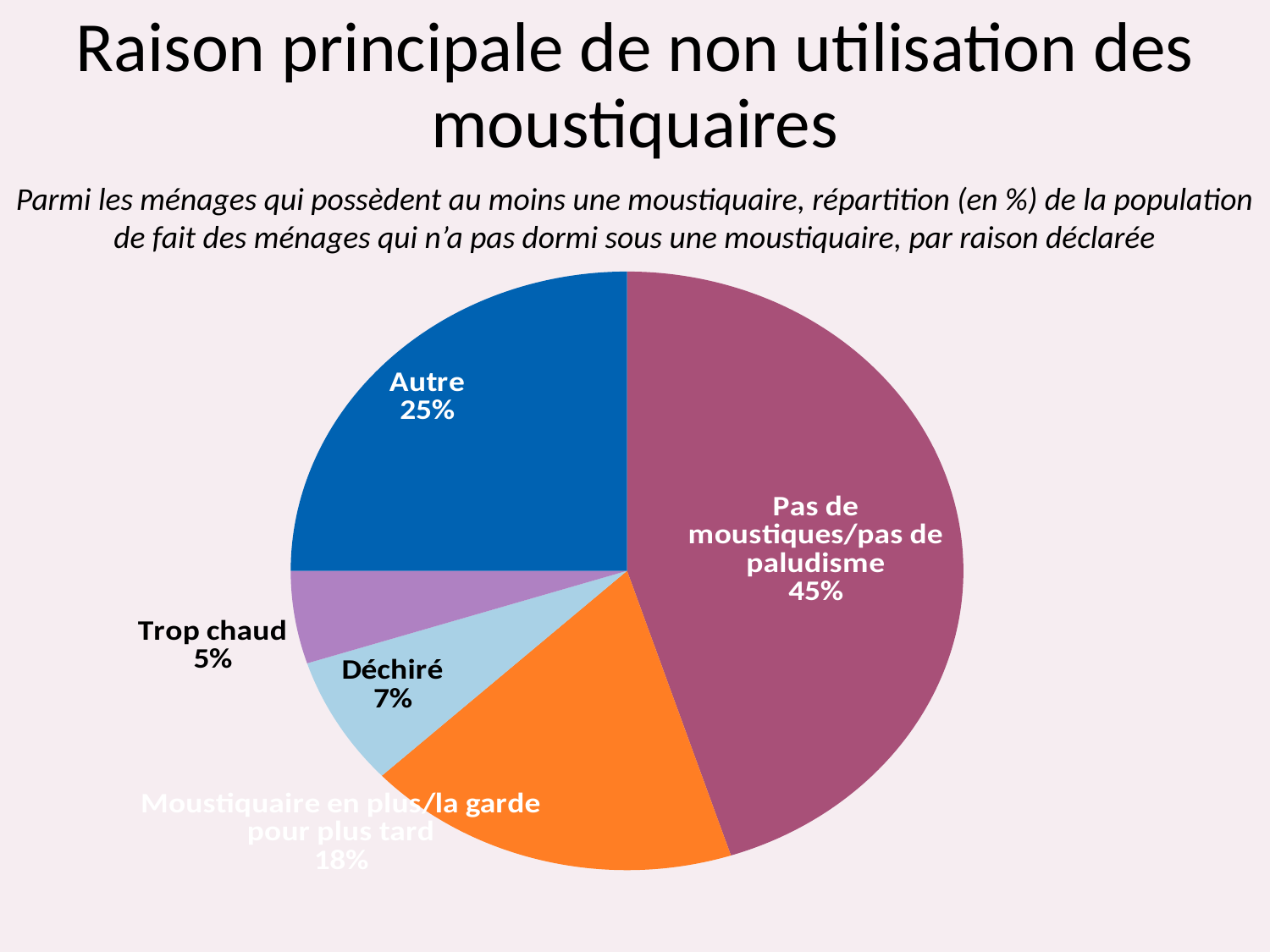

# Raison principale de non utilisation des moustiquaires
Parmi les ménages qui possèdent au moins une moustiquaire, répartition (en %) de la population de fait des ménages qui n’a pas dormi sous une moustiquaire, par raison déclarée

### Chart

| Category | Series 1 |
|---|---|
| Pas de moustiques/pas de paludisme | 45.0 |
| Moustiquaire en plus/la garde pour plus tard | 18.0 |
| Déchiré | 7.0 |
| Trop chaud | 5.0 |
| Autre | 25.0 |